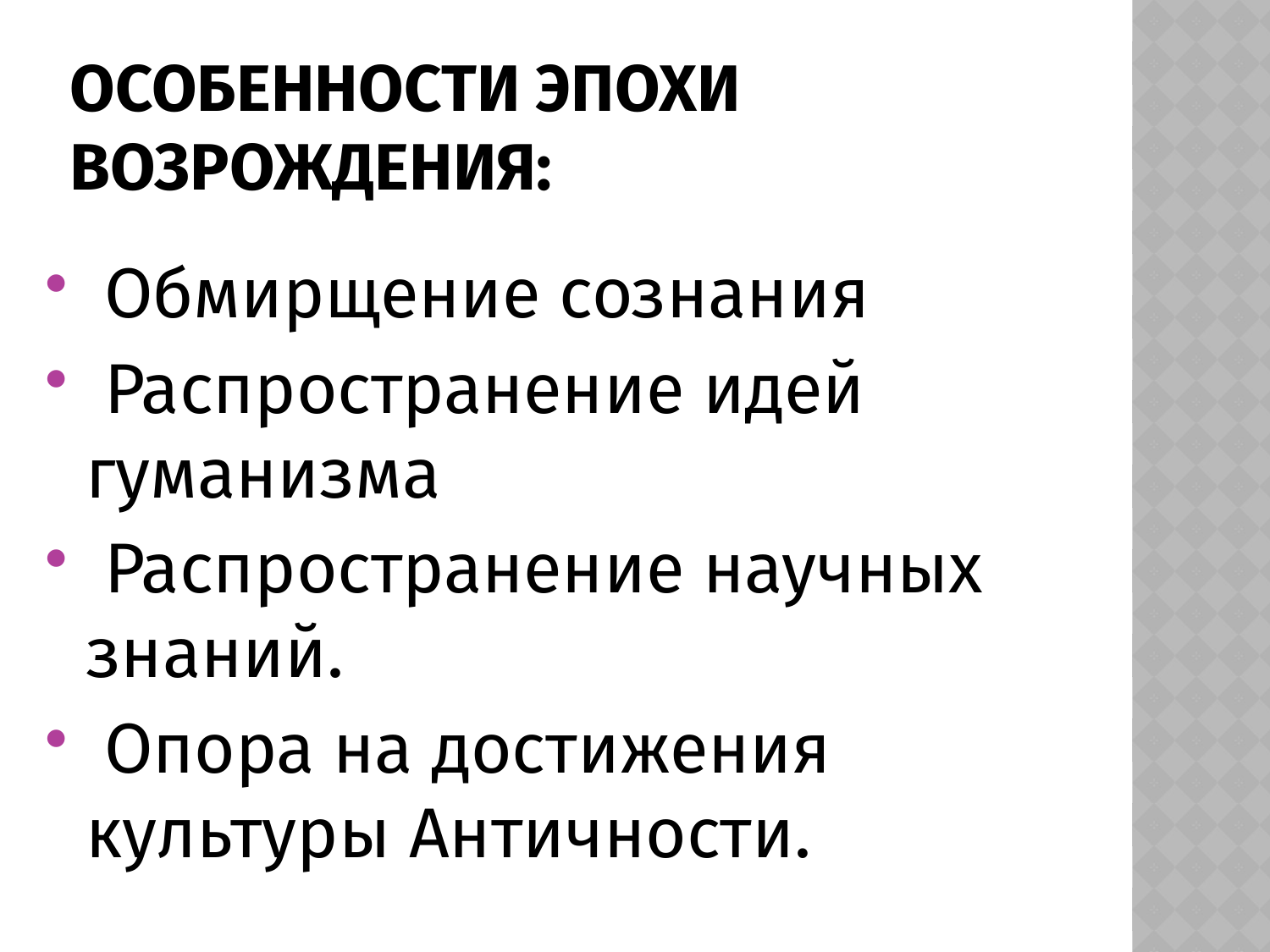

# Особенности эпохи Возрождения:

 Обмирщение сознания
 Распространение идей гуманизма
 Распространение научных знаний.
 Опора на достижения культуры Античности.